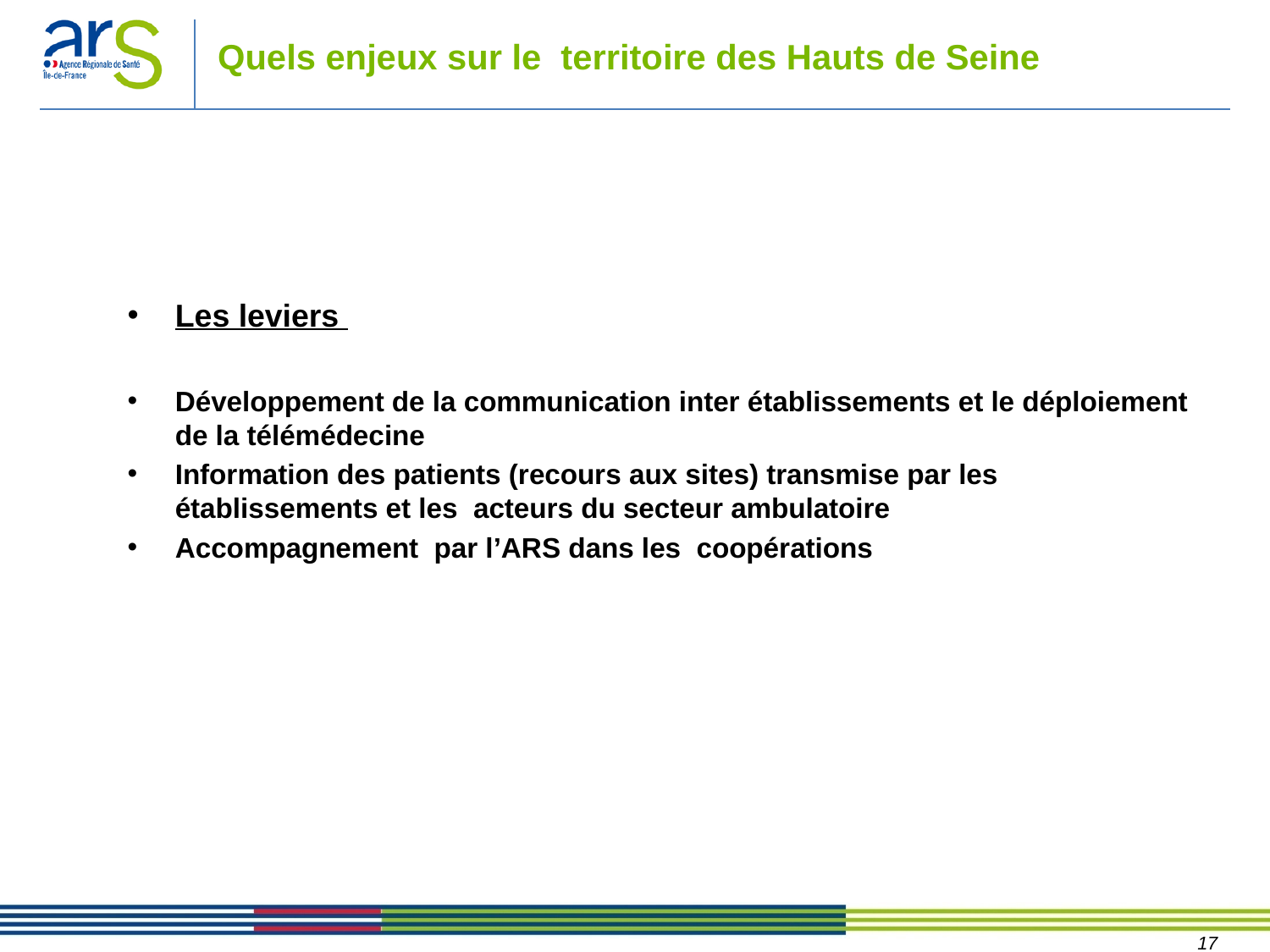

# Quels enjeux sur le  territoire des Hauts de Seine

Les leviers

Développement de la communication inter établissements et le déploiement de la télémédecine
Information des patients (recours aux sites) transmise par les établissements et les  acteurs du secteur ambulatoire
Accompagnement  par l’ARS dans les  coopérations